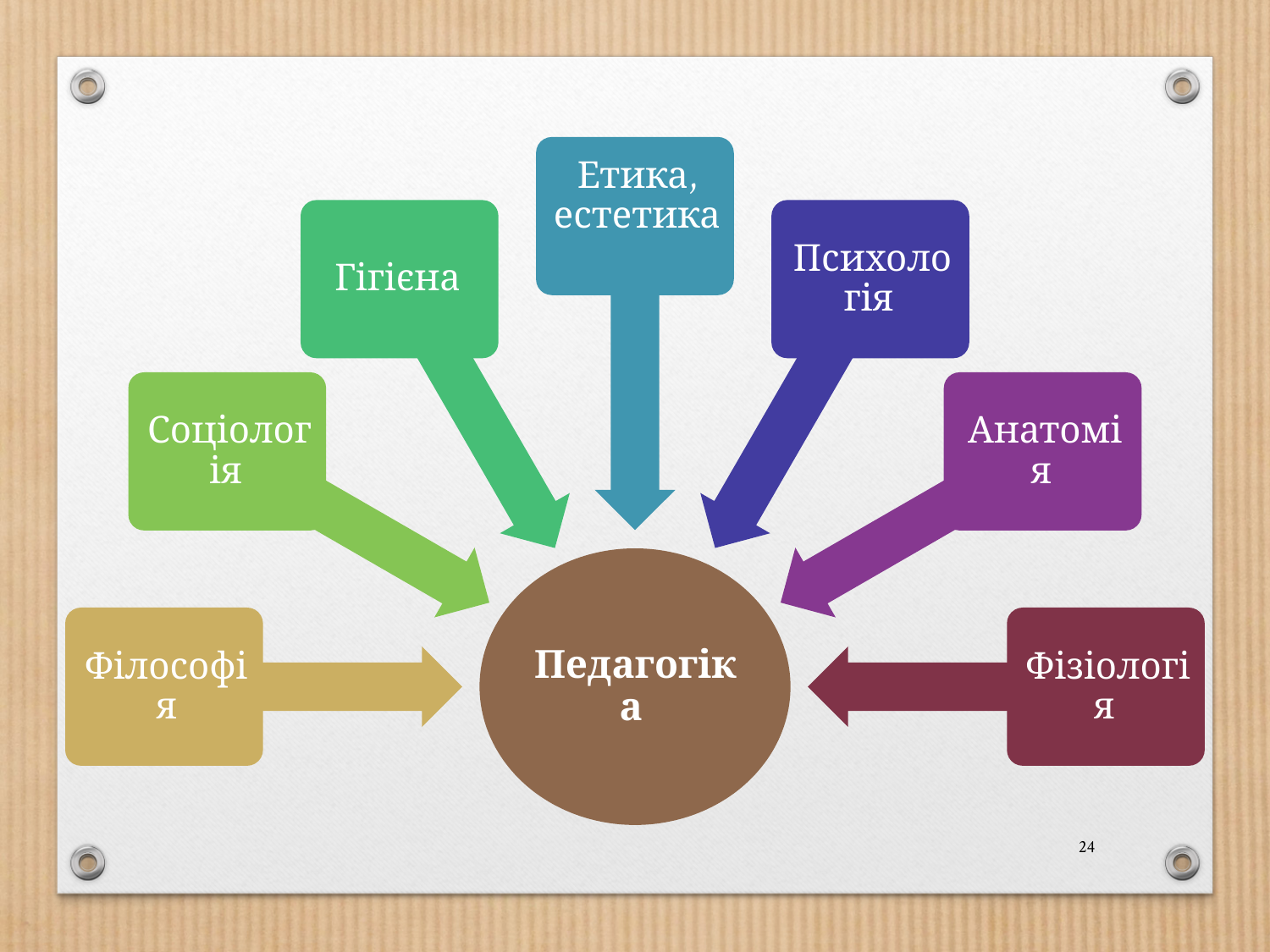

Педагогіка
Філософія
Соціологія
Гігієна
Етика, естетика
Психологія
Анатомія
Фізіологія
24